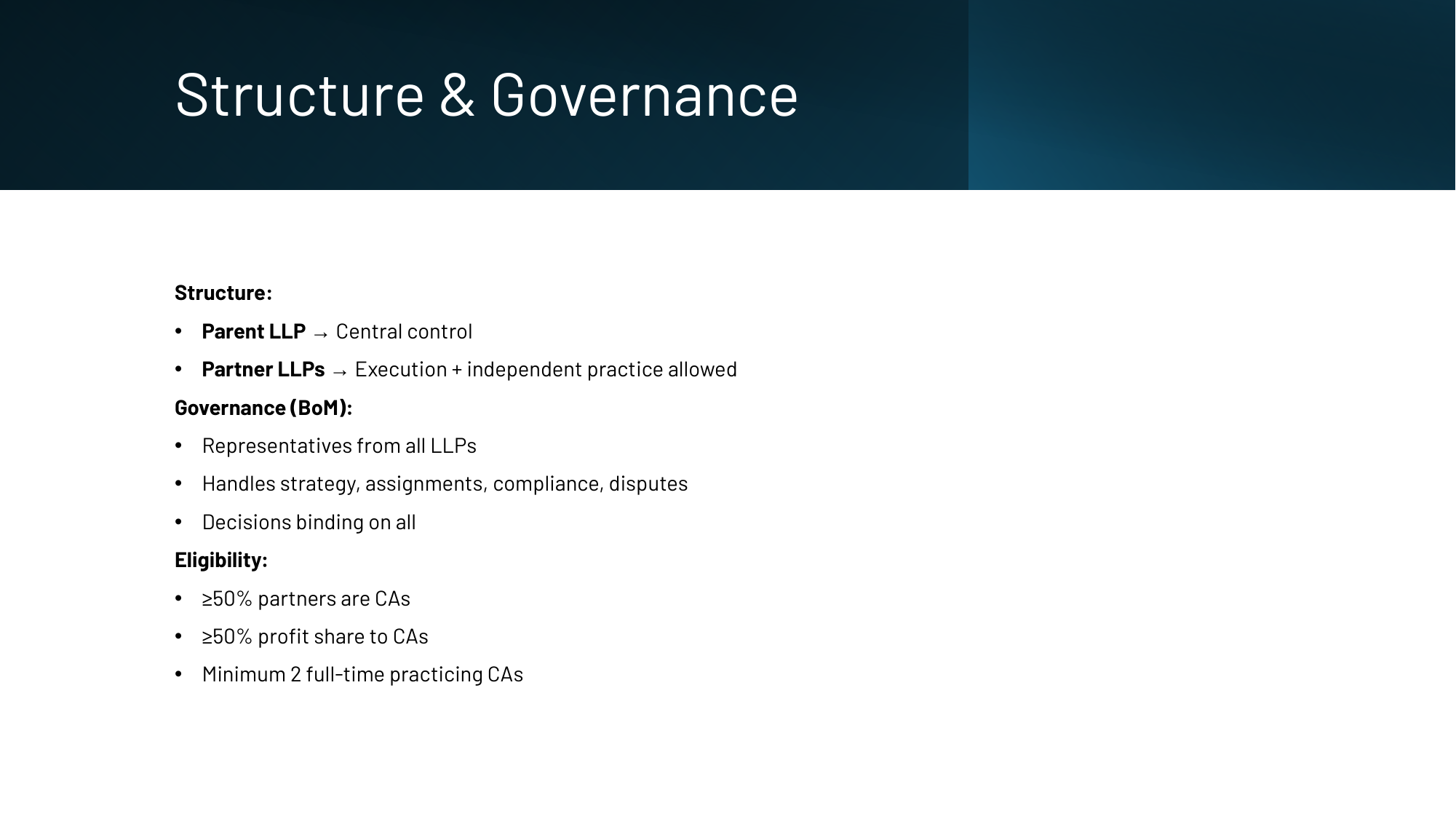

# Structure & Governance
Structure:
Parent LLP → Central control
Partner LLPs → Execution + independent practice allowed
Governance (BoM):
Representatives from all LLPs
Handles strategy, assignments, compliance, disputes
Decisions binding on all
Eligibility:
≥50% partners are CAs
≥50% profit share to CAs
Minimum 2 full-time practicing CAs